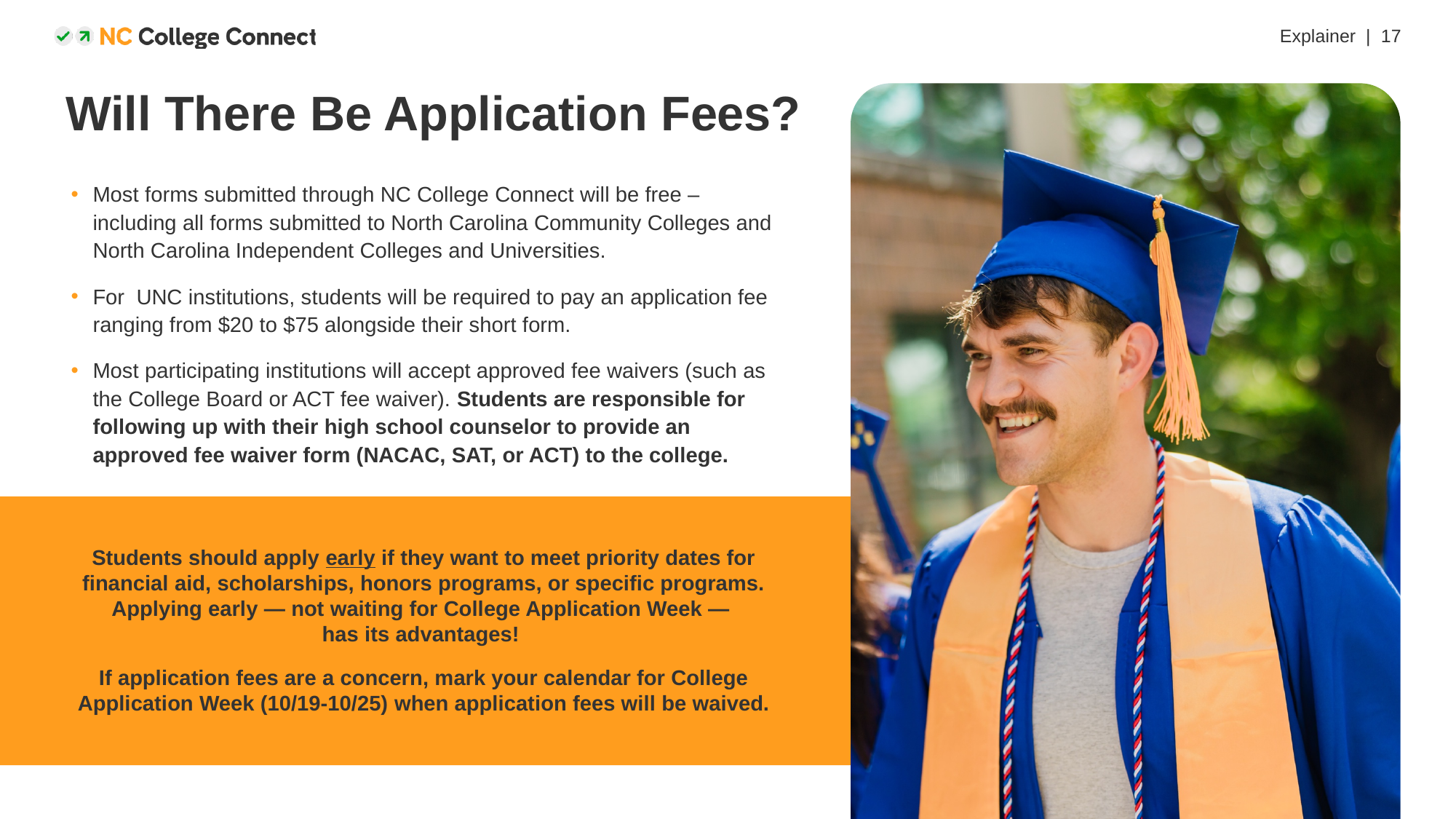

# Will There Be Application Fees?

Most forms submitted through NC College Connect will be free – including all forms submitted to North Carolina Community Colleges and North Carolina Independent Colleges and Universities.
For  UNC institutions, students will be required to pay an application fee ranging from $20 to $75 alongside their short form.
Most participating institutions will accept approved fee waivers (such as the College Board or ACT fee waiver). Students are responsible for following up with their high school counselor to provide an approved fee waiver form (NACAC, SAT, or ACT) to the college.

Students should apply early if they want to meet priority dates for financial aid, scholarships, honors programs, or specific programs. Applying early — not waiting for College Application Week —
has its advantages!
If application fees are a concern, mark your calendar for College Application Week (10/19-10/25) when application fees will be waived.